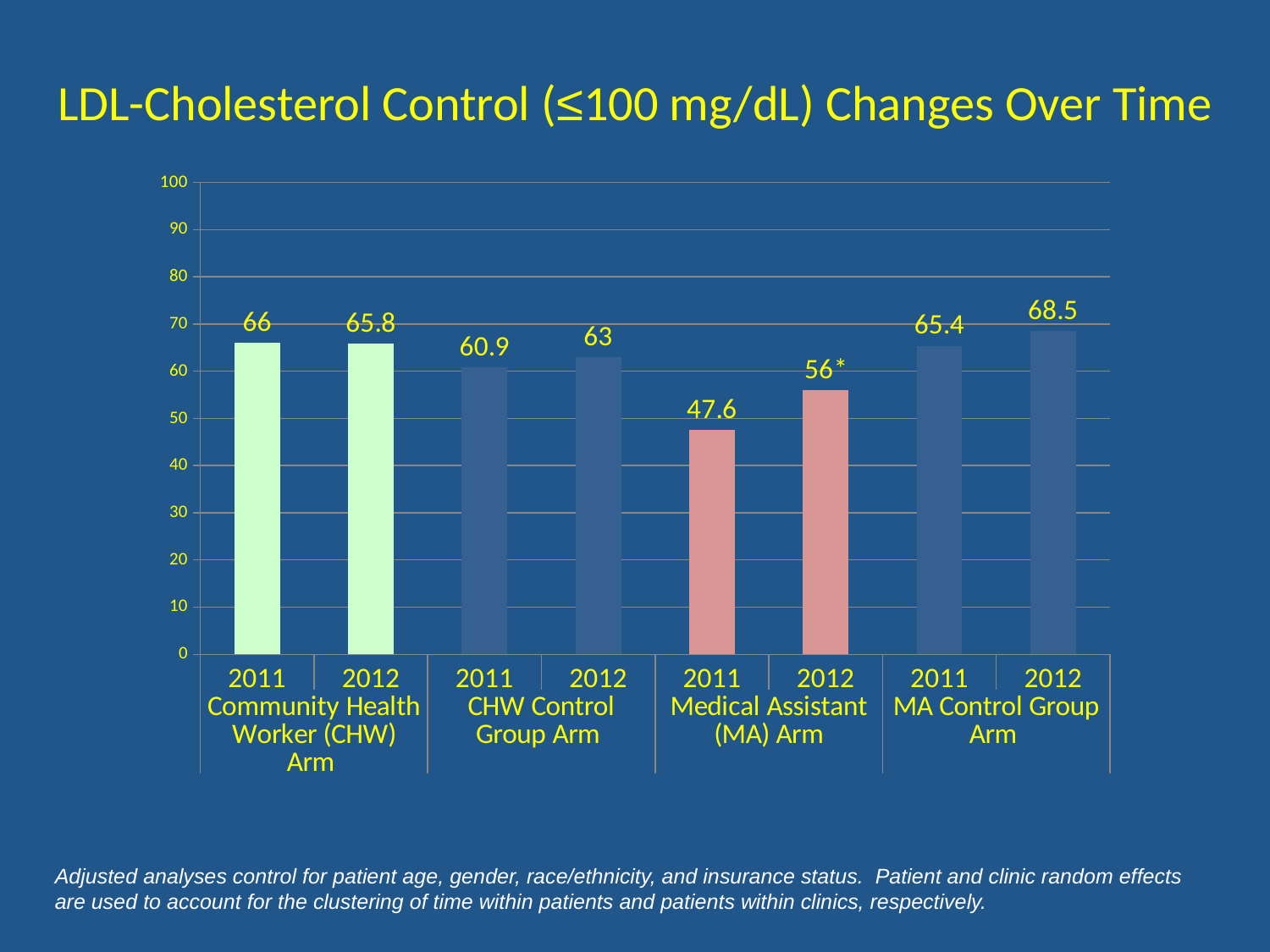

# LDL-Cholesterol Control (≤100 mg/dL) Changes Over Time

### Chart

| Category | LDL-C- controlled below 100 mg/dL |
|---|---|
| 2011 | 66.0 |
| 2012 | 65.8 |
| 2011 | 60.9 |
| 2012 | 63.0 |
| 2011 | 47.6 |
| 2012 | 56.0 |
| 2011 | 65.4 |
| 2012 | 68.5 |
Adjusted analyses control for patient age, gender, race/ethnicity, and insurance status.  Patient and clinic random effects are used to account for the clustering of time within patients and patients within clinics, respectively.